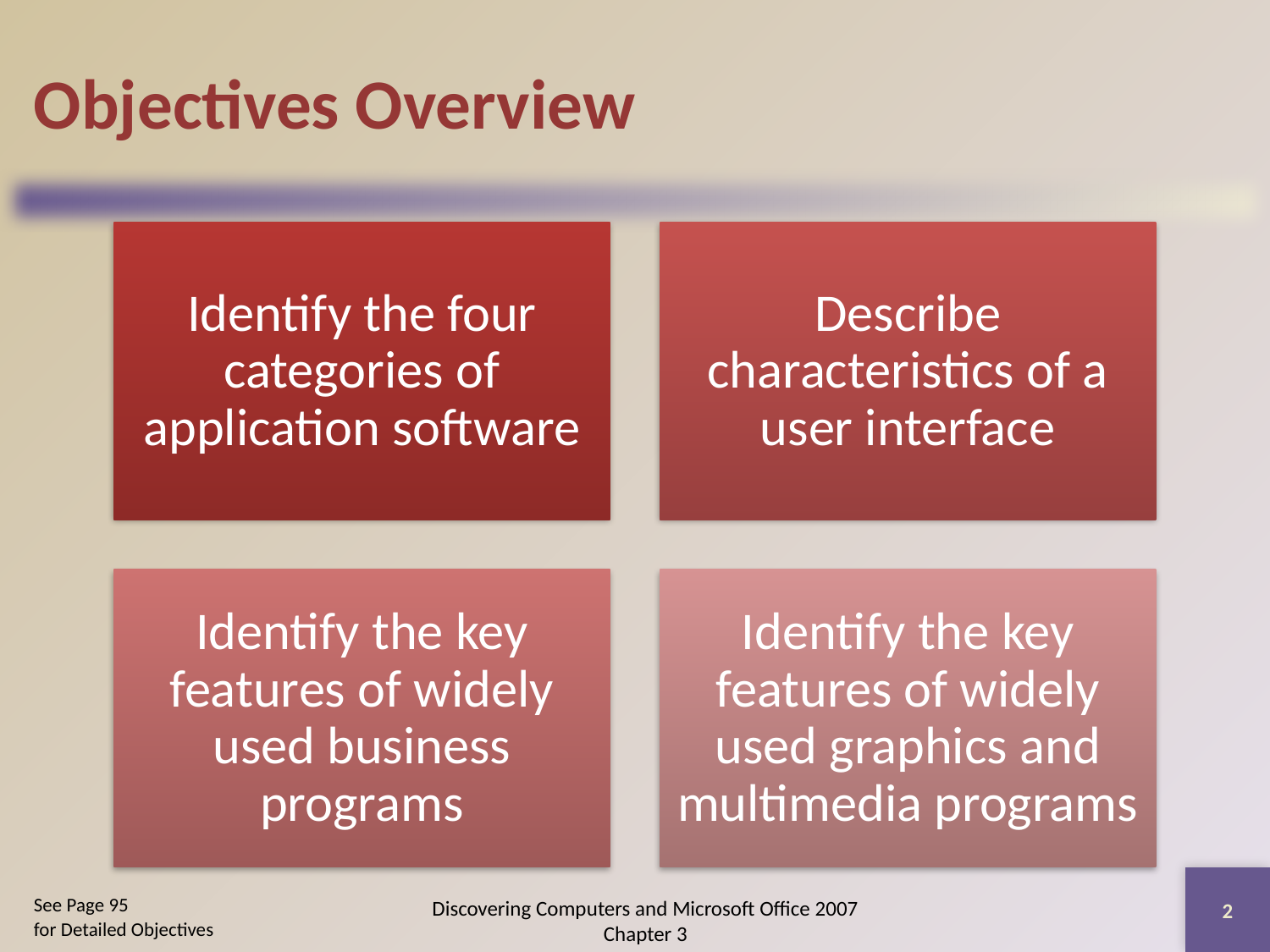

# Objectives Overview
Identify the four categories of application software
Describe characteristics of a user interface
Identify the key features of widely used business programs
Identify the key features of widely used graphics and multimedia programs
2
See Page 95
for Detailed Objectives
Discovering Computers and Microsoft Office 2007
Chapter 3